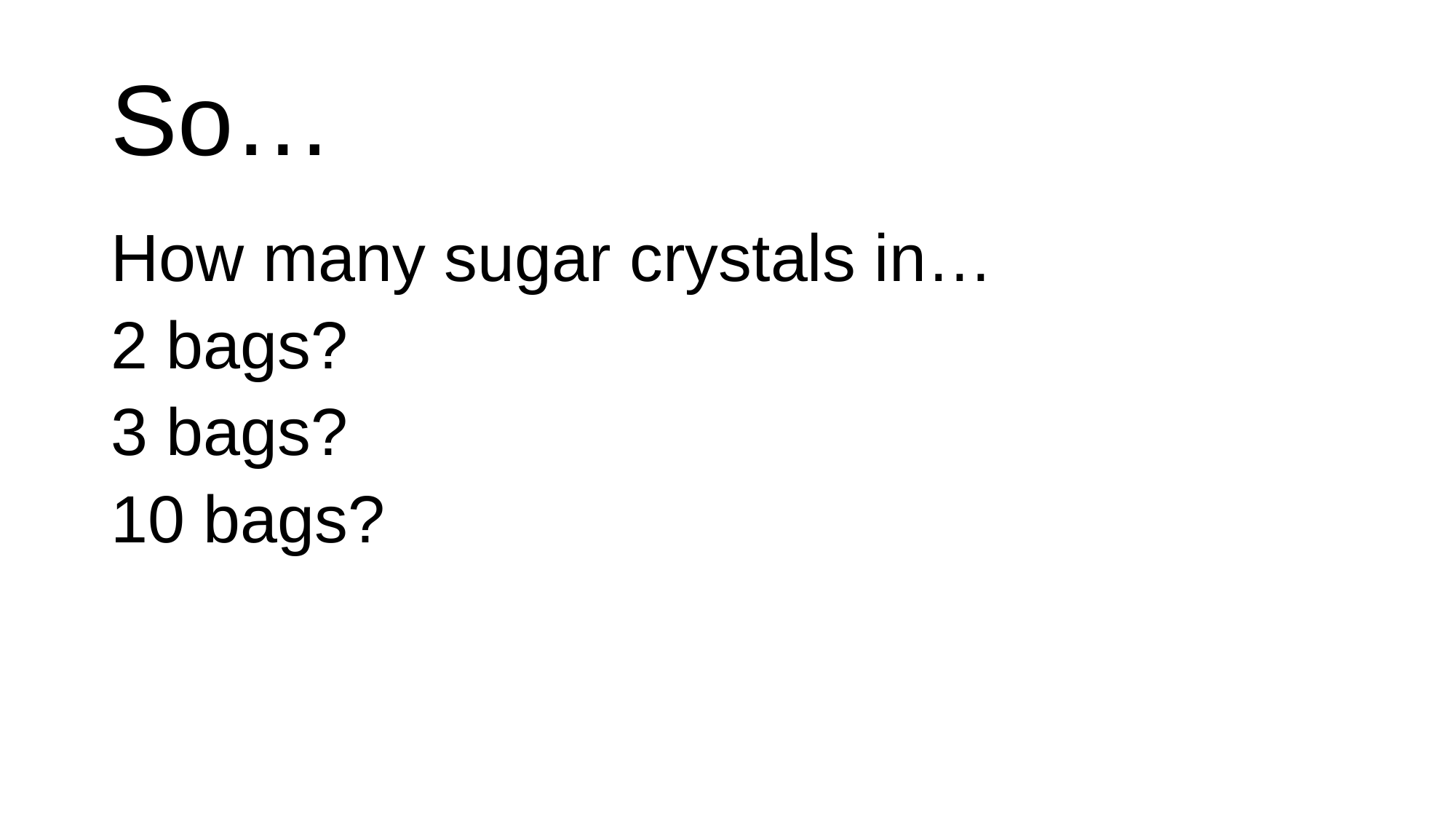

# So…
How many sugar crystals in…
2 bags?
3 bags?
10 bags?